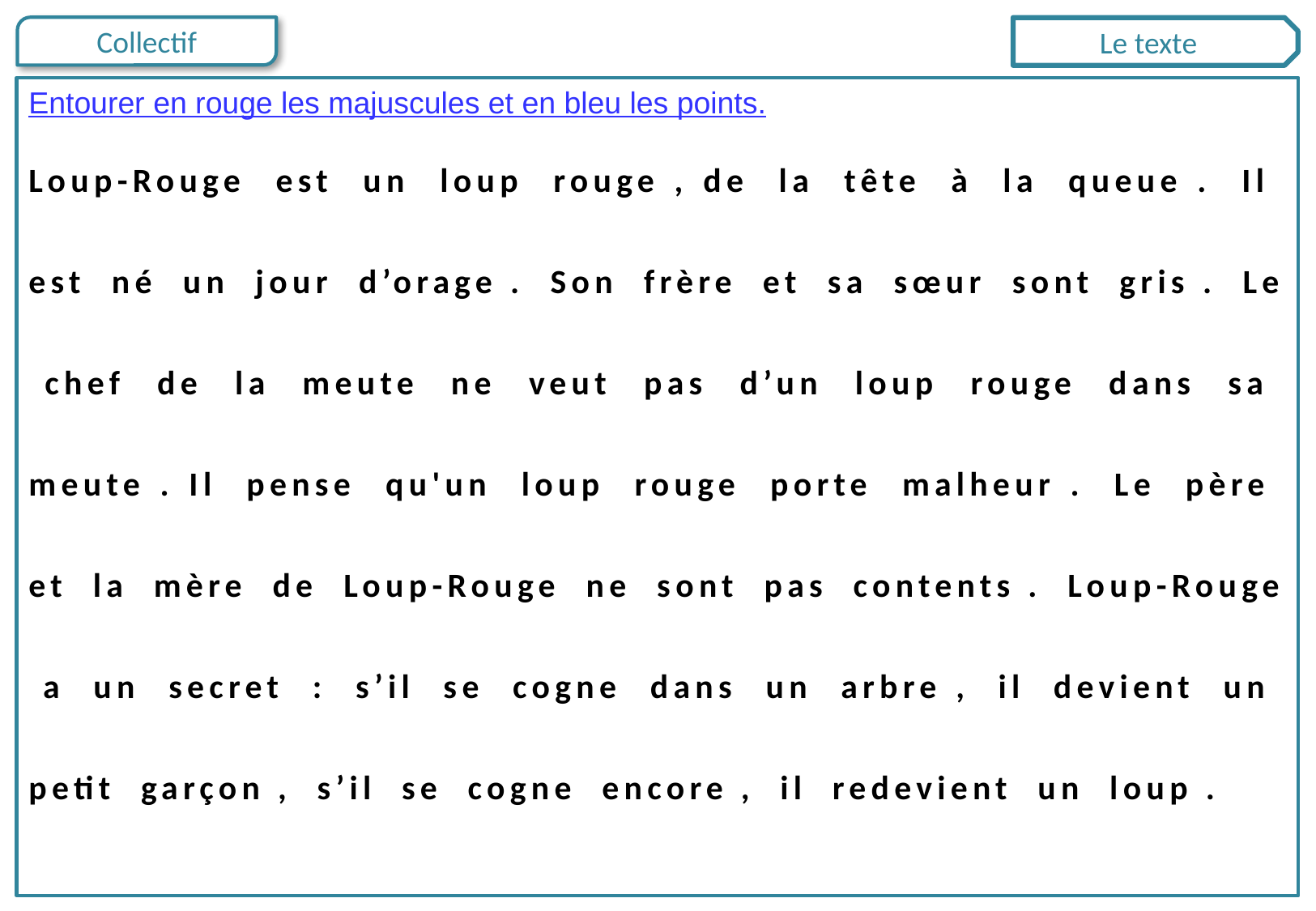

Le texte
Entourer en rouge les majuscules et en bleu les points.
Loup-Rouge  est  un  loup  rouge , de  la  tête  à  la  queue .  Il  est  né  un  jour  d’orage .  Son  frère  et  sa  sœur  sont  gris .  Le  chef  de  la  meute  ne  veut  pas  d’un  loup  rouge  dans  sa  meute . Il  pense  qu'un  loup  rouge  porte  malheur .  Le  père  et  la  mère  de  Loup-Rouge  ne  sont  pas  contents .  Loup-Rouge  a  un  secret  :  s’il  se  cogne  dans  un  arbre ,  il  devient  un  petit  garçon ,  s’il  se  cogne  encore ,  il  redevient  un  loup .